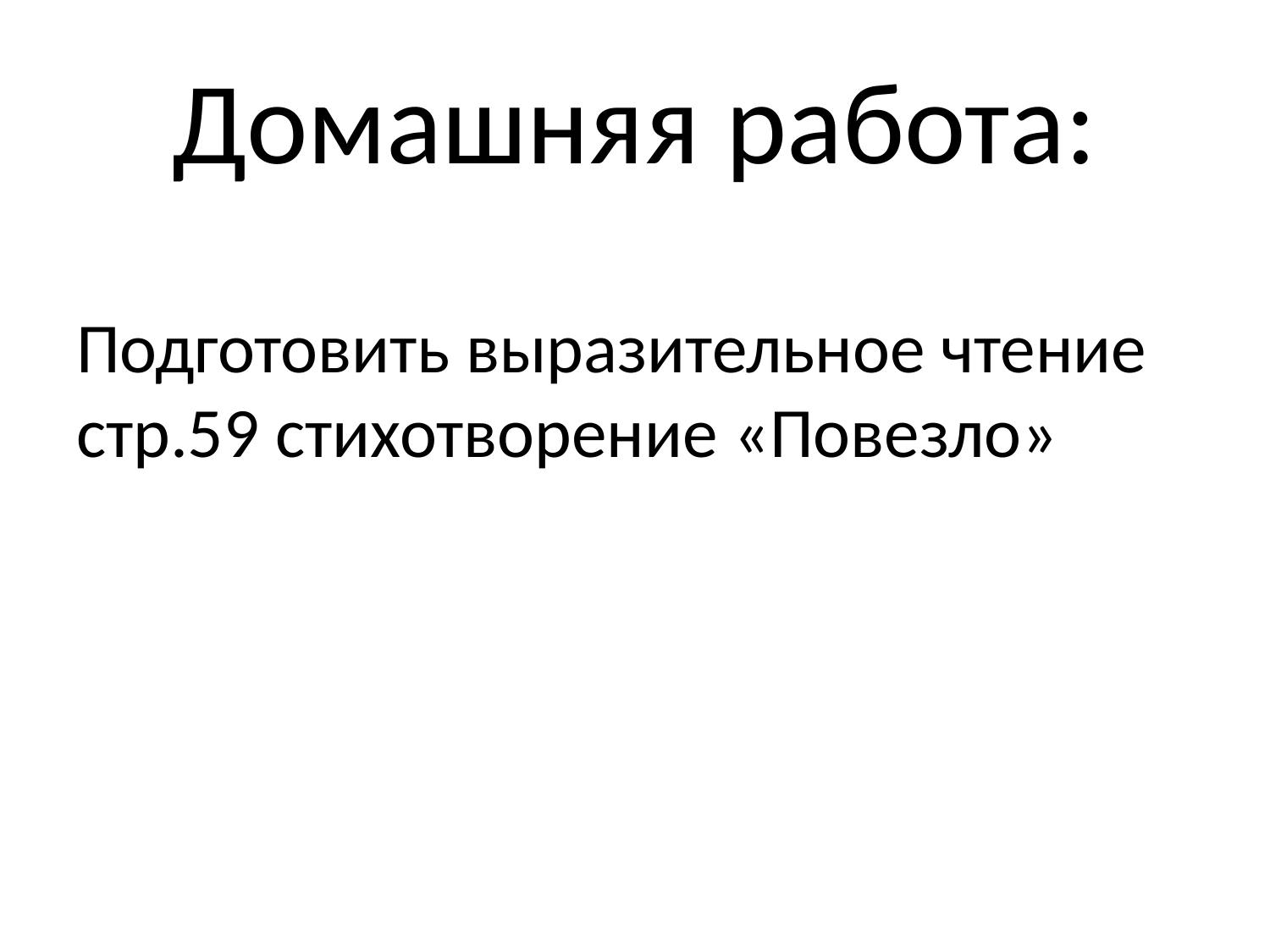

# Домашняя работа:
Подготовить выразительное чтение стр.59 стихотворение «Повезло»